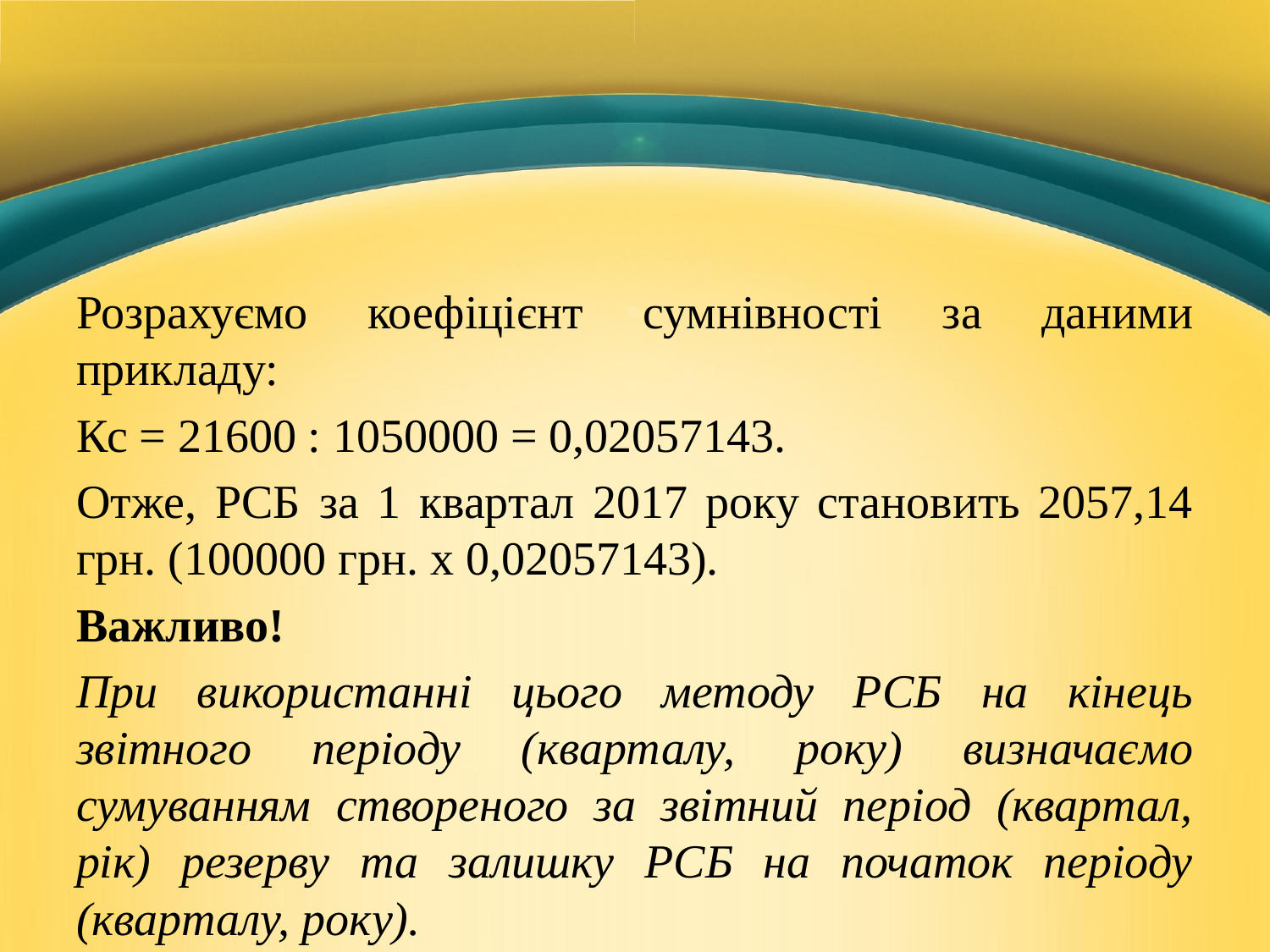

Розрахуємо коефіцієнт сумнівності за даними прикладу:
Кс = 21600 : 1050000 = 0,02057143.
Отже, РСБ за 1 квартал 2017 року становить 2057,14 грн. (100000 грн. х 0,02057143).
Важливо!
При використанні цього методу РСБ на кінець звітного періоду (кварталу, року) визначаємо сумуванням створеного за звітний період (квартал, рік) резерву та залишку РСБ на початок періоду (кварталу, року).